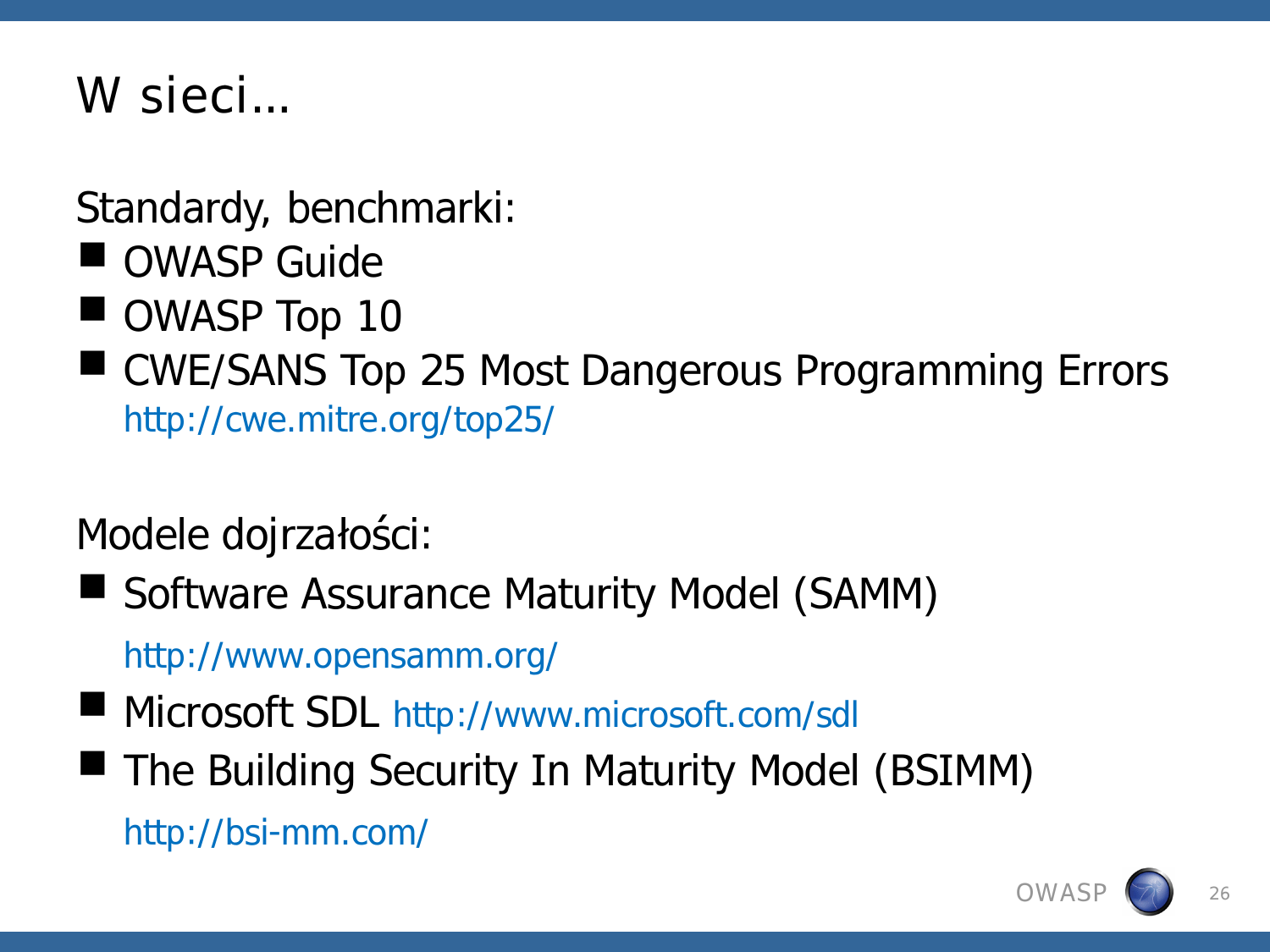

# W sieci…
Standardy, benchmarki:
OWASP Guide
OWASP Top 10
CWE/SANS Top 25 Most Dangerous Programming Errors
	http://cwe.mitre.org/top25/

Modele dojrzałości:
Software Assurance Maturity Model (SAMM)
	http://www.opensamm.org/
Microsoft SDL http://www.microsoft.com/sdl
The Building Security In Maturity Model (BSIMM)
	http://bsi-mm.com/
26